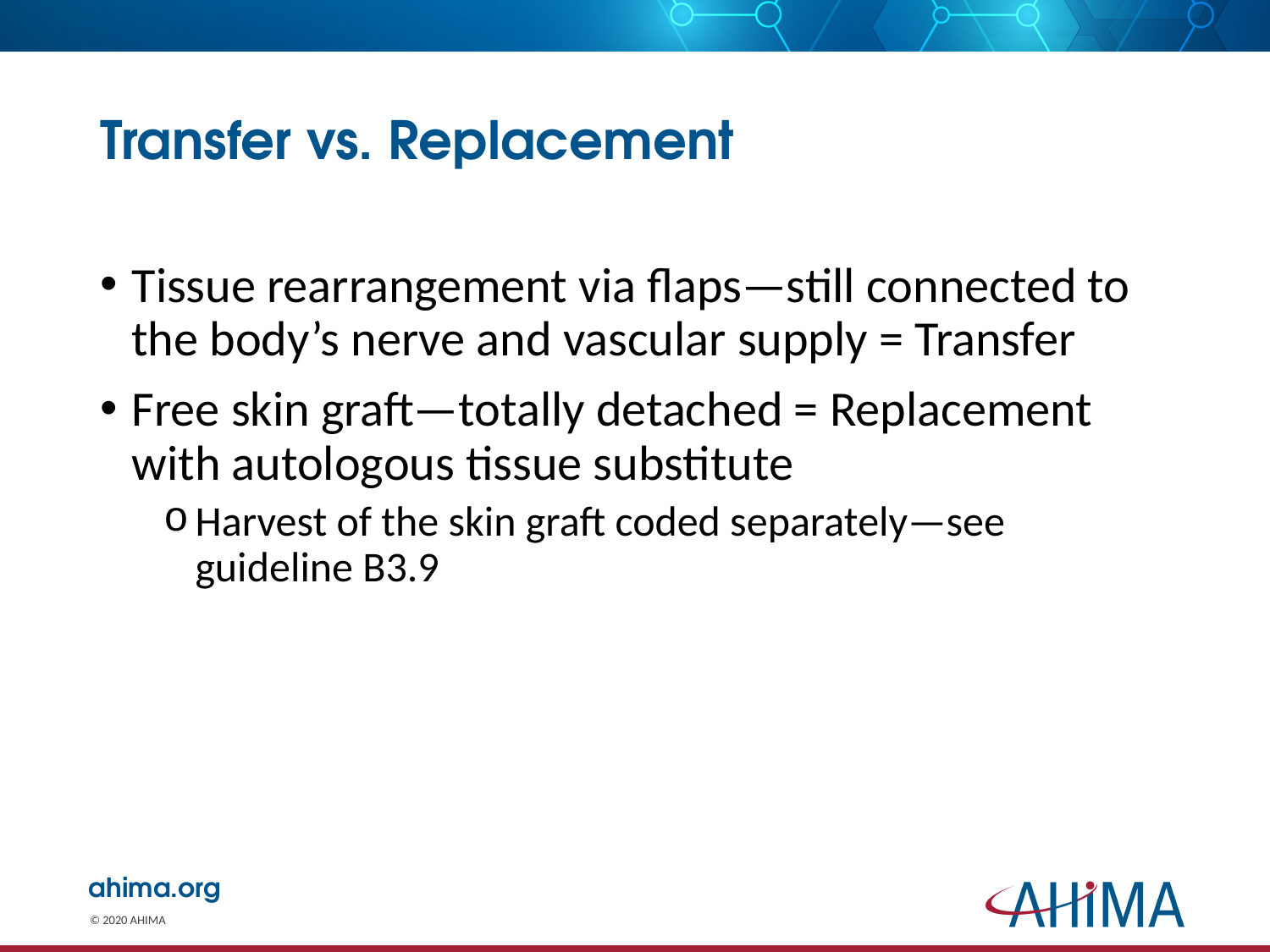

# Transfer vs. Replacement
Tissue rearrangement via flaps—still connected to the body’s nerve and vascular supply = Transfer
Free skin graft—totally detached = Replacement with autologous tissue substitute
Harvest of the skin graft coded separately—see guideline B3.9